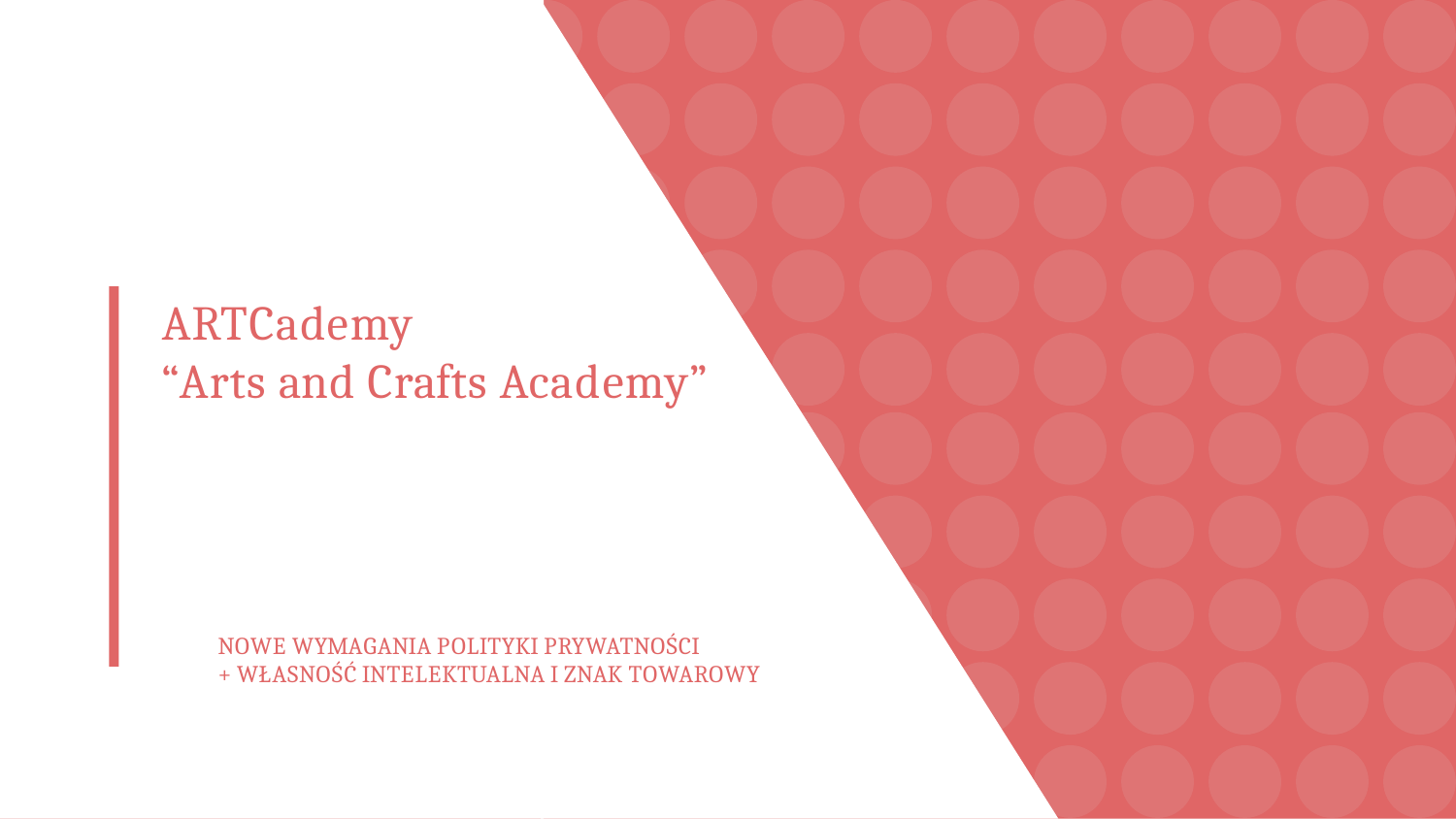

# ARTCademy
“Arts and Crafts Academy”

NOWE WYMAGANIA POLITYKI PRYWATNOŚCI
+ WŁASNOŚĆ INTELEKTUALNA I ZNAK TOWAROWY